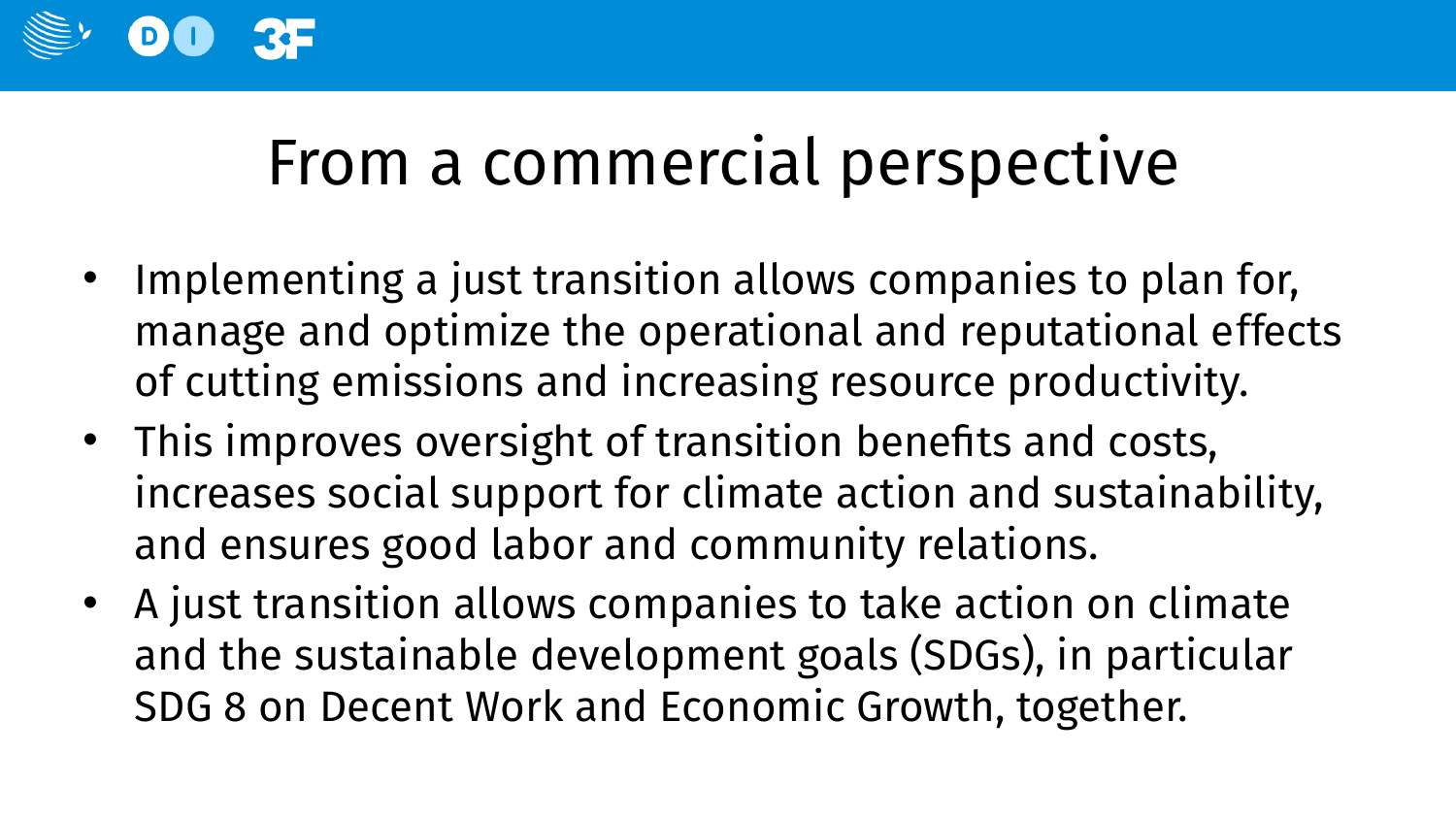

# From a commercial perspective
Implementing a just transition allows companies to plan for, manage and optimize the operational and reputational eﬀects of cutting emissions and increasing resource productivity.
This improves oversight of transition beneﬁts and costs, increases social support for climate action and sustainability, and ensures good labor and community relations.
A just transition allows companies to take action on climate and the sustainable development goals (SDGs), in particular SDG 8 on Decent Work and Economic Growth, together.